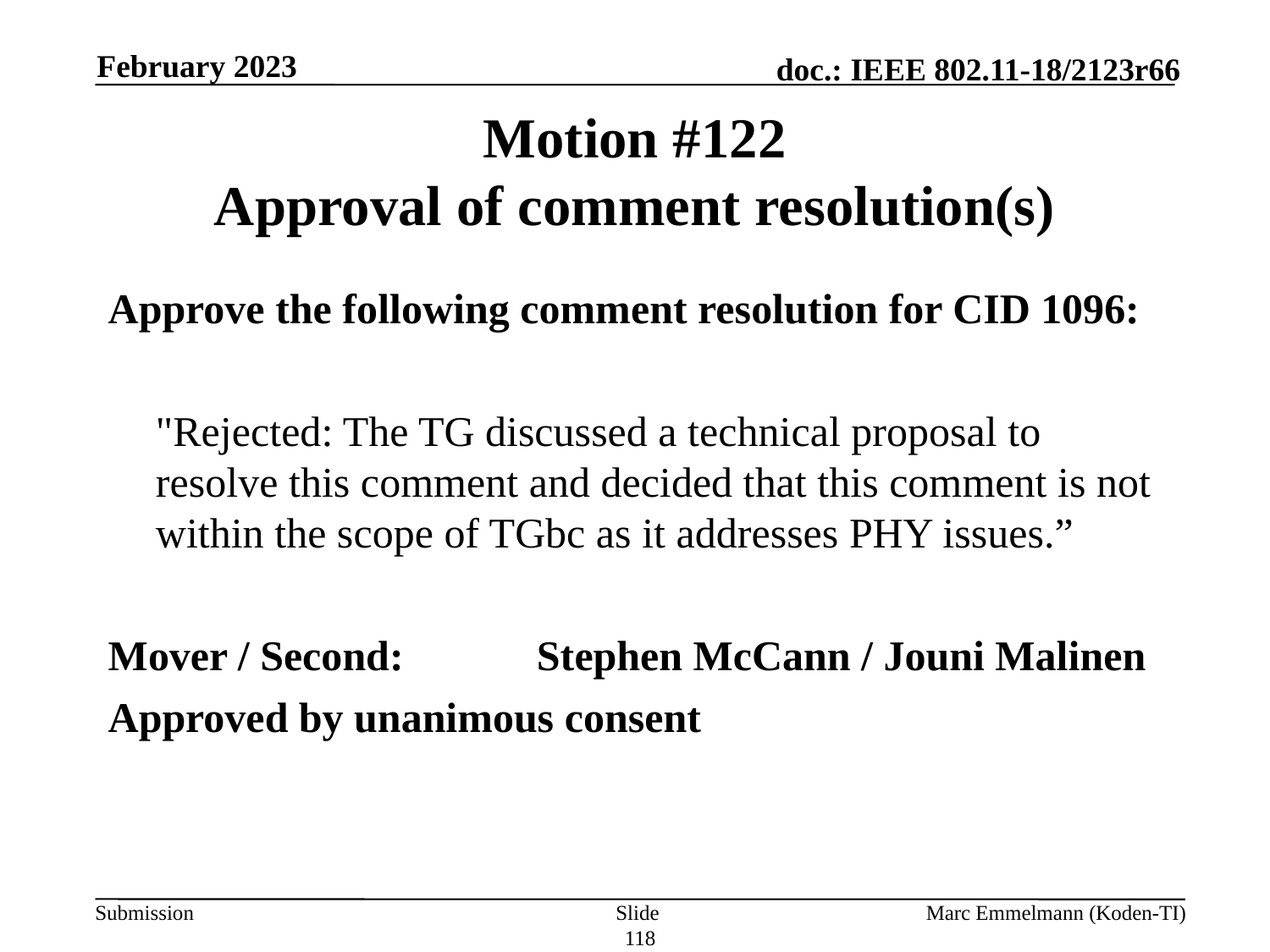

February 2023
# Motion #122 Approval of comment resolution(s)
Approve the following comment resolution for CID 1096:

	"Rejected: The TG discussed a technical proposal to resolve this comment and decided that this comment is not within the scope of TGbc as it addresses PHY issues.”

Mover / Second:		Stephen McCann / Jouni Malinen
Approved by unanimous consent

Slide 118
Marc Emmelmann (Koden-TI)